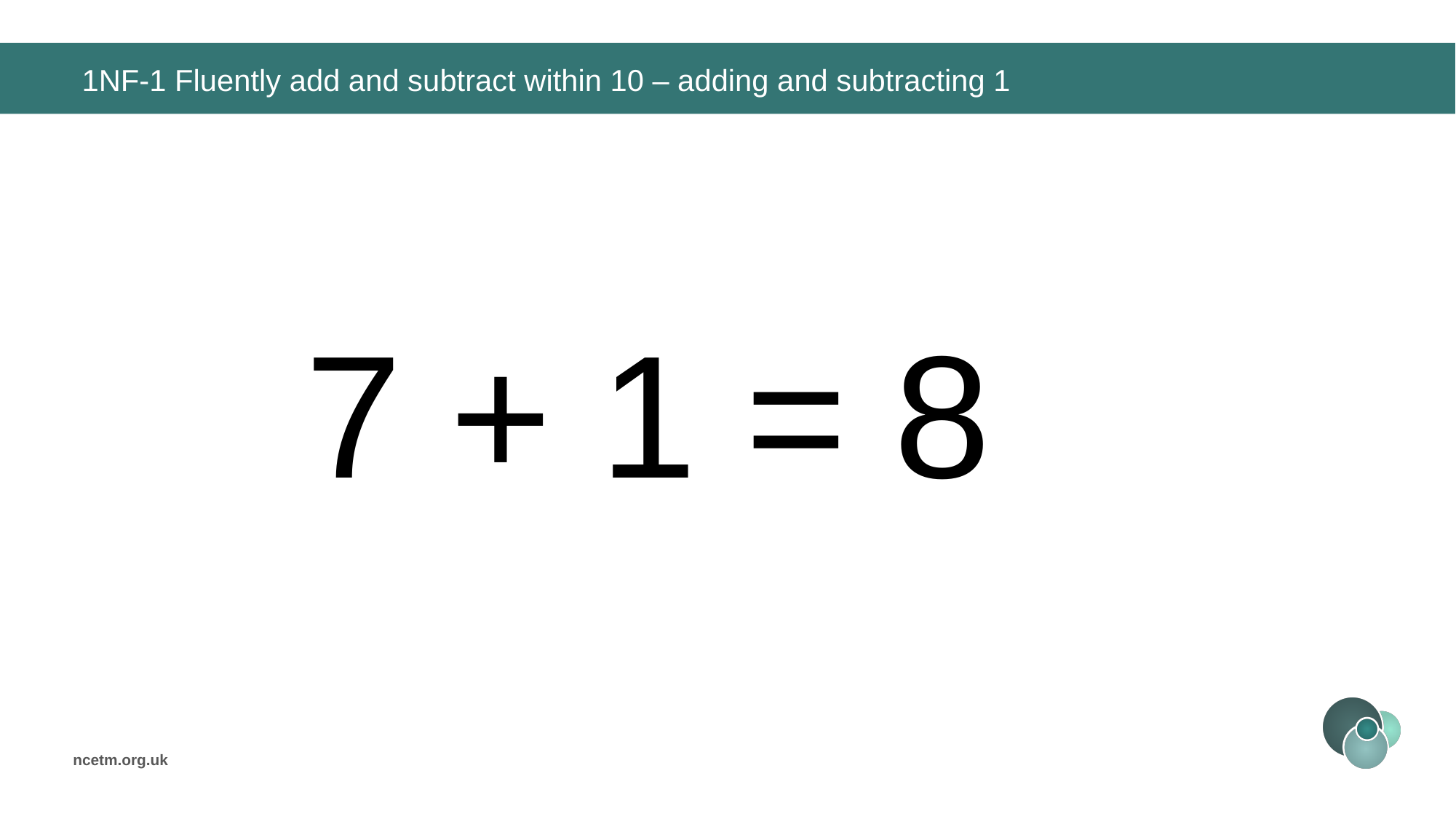

# 1NF-1 Fluently add and subtract within 10 – adding and subtracting 1
7 + 1 =
8